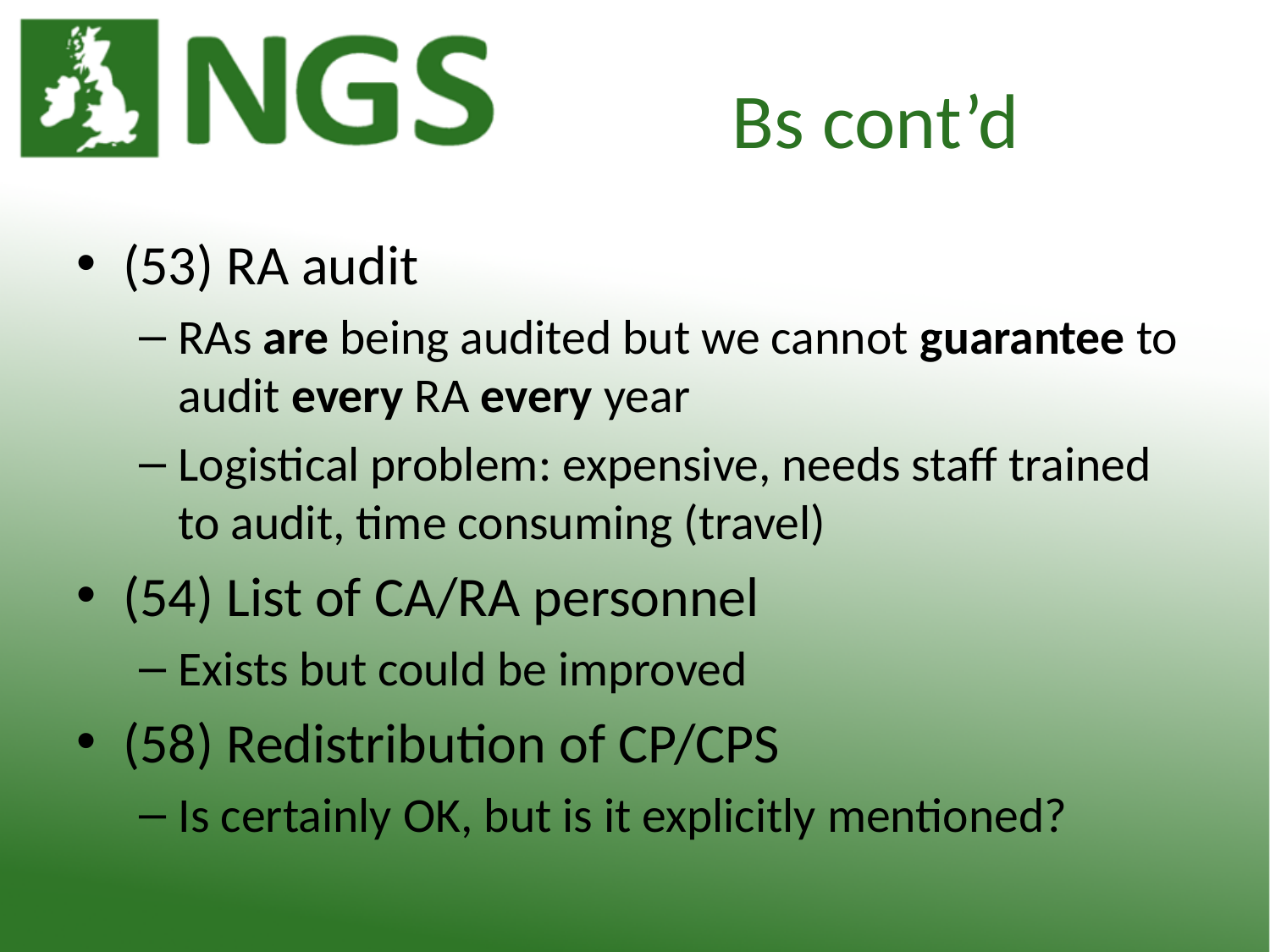

# Bs cont’d
(53) RA audit
RAs are being audited but we cannot guarantee to audit every RA every year
Logistical problem: expensive, needs staff trained to audit, time consuming (travel)
(54) List of CA/RA personnel
Exists but could be improved
(58) Redistribution of CP/CPS
Is certainly OK, but is it explicitly mentioned?